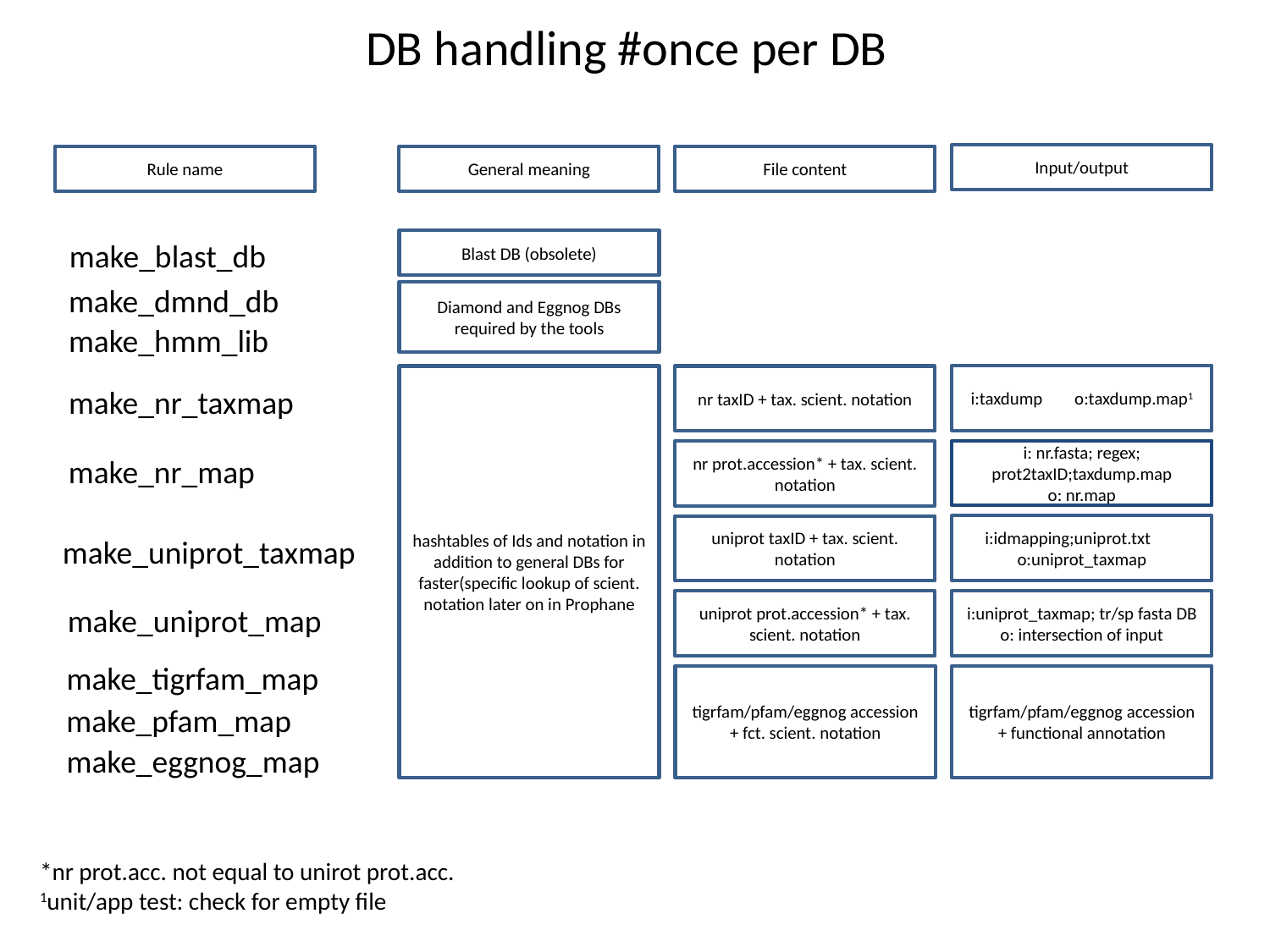

# DB handling #once per DB
Input/output
Rule name
General meaning
File content
make_blast_db
Blast DB (obsolete)
make_dmnd_db
Diamond and Eggnog DBs required by the tools
make_hmm_lib
i:taxdump        o:taxdump.map1
hashtables of Ids and notation in addition to general DBs for faster(specific lookup of scient. notation later on in Prophane
nr taxID + tax. scient. notation
make_nr_taxmap
i: nr.fasta; regex; prot2taxID;taxdump.map
o: nr.map
nr prot.accession* + tax. scient. notation
make_nr_map
i:idmapping;uniprot.txt        o:uniprot_taxmap
uniprot taxID + tax. scient. notation
make_uniprot_taxmap
i:uniprot_taxmap; tr/sp fasta DB
o: intersection of input
uniprot prot.accession* + tax. scient. notation
make_uniprot_map
make_tigrfam_map
tigrfam/pfam/eggnog accession + fct. scient. notation
tigrfam/pfam/eggnog accession + functional annotation
make_pfam_map
make_eggnog_map
*nr prot.acc. not equal to unirot prot.acc.
1unit/app test: check for empty file